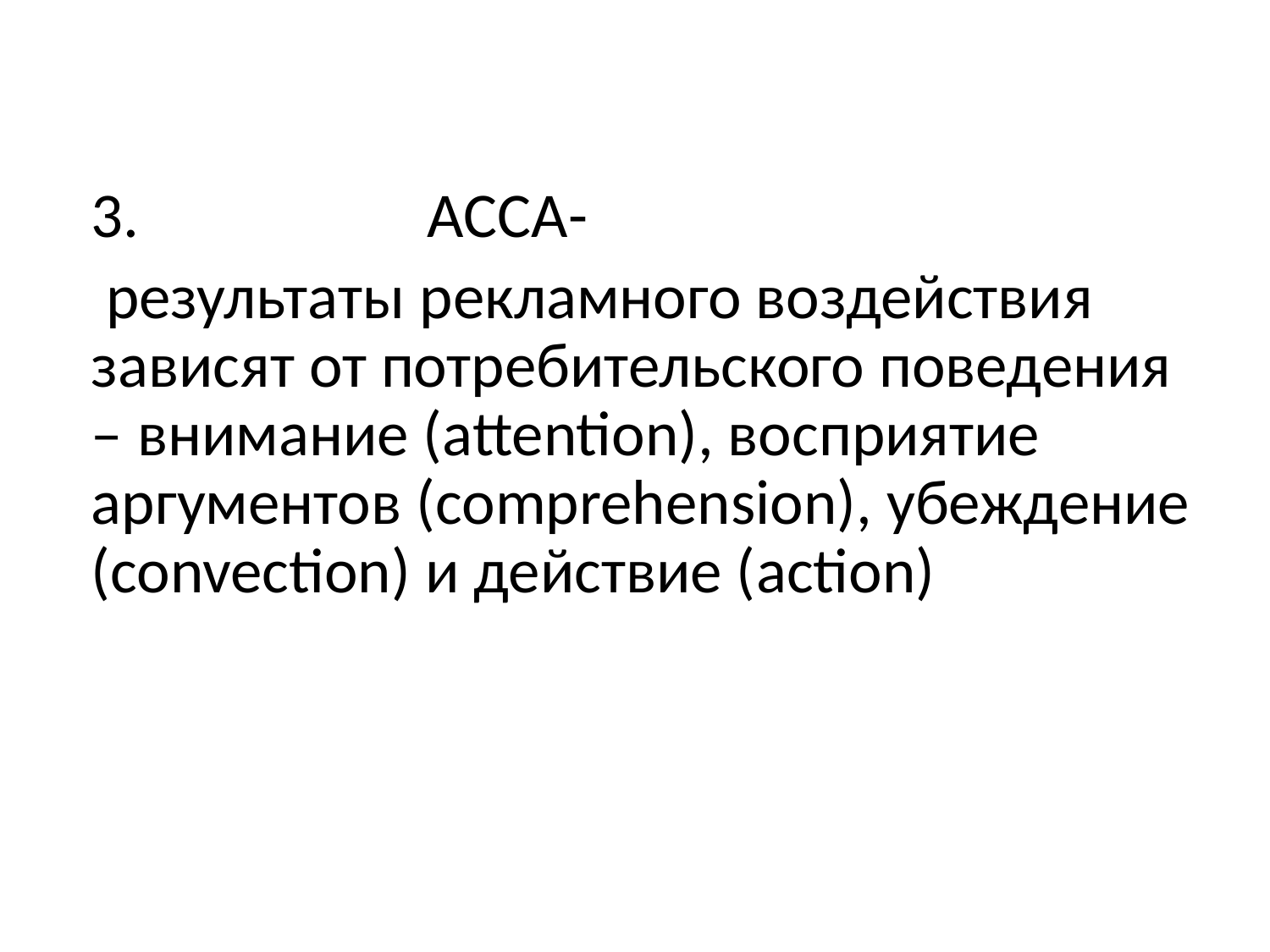

3.                    ACCA-
 результаты рекламного воздействия  зависят от потребительского поведения – внимание (attention), восприятие аргументов (comprehension), убеждение (convection) и действие (action)